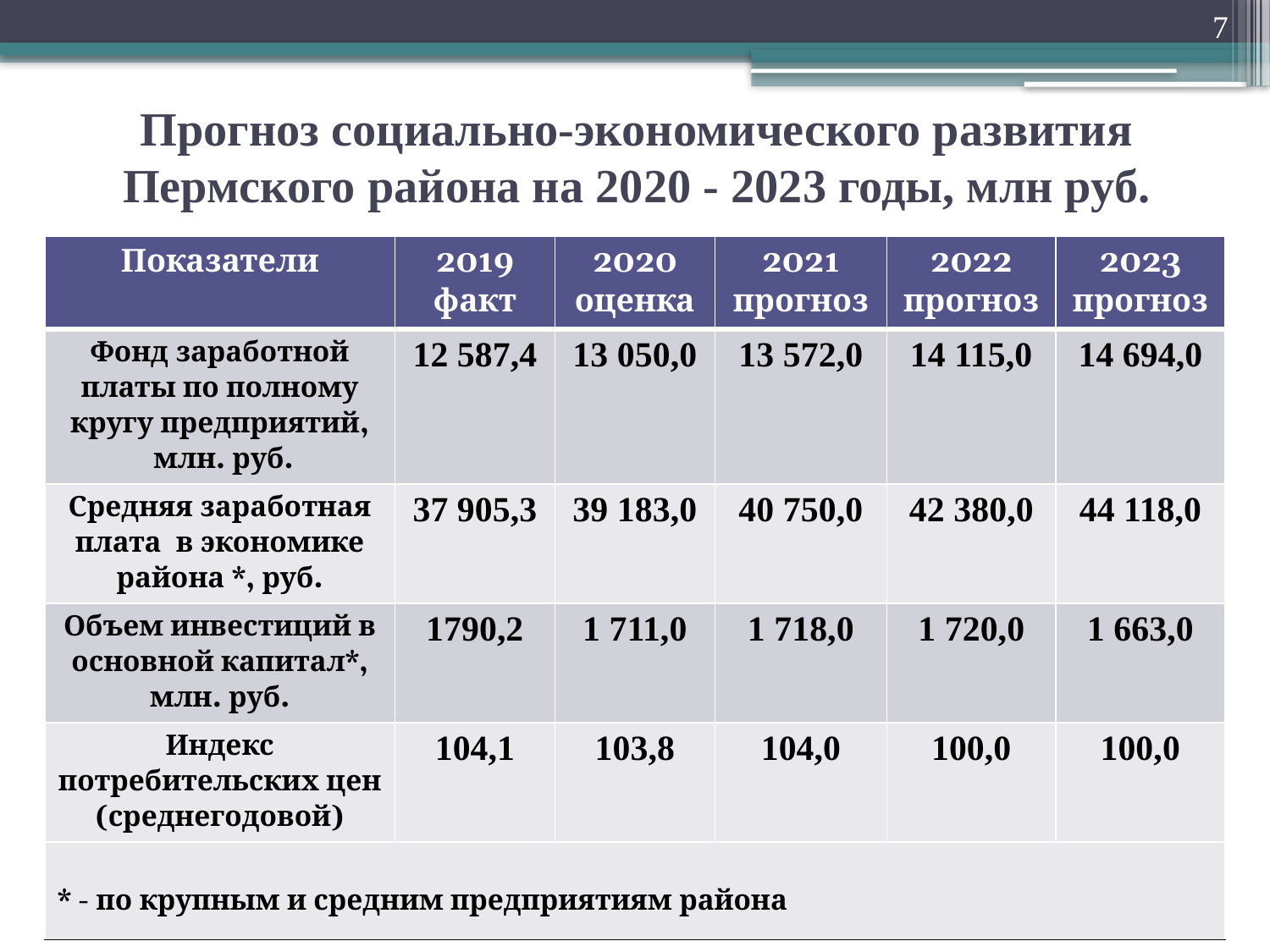

7
# Прогноз социально-экономического развития Пермского района на 2020 - 2023 годы, млн руб.
| Показатели | 2019 факт | 2020 оценка | 2021 прогноз | 2022 прогноз | 2023 прогноз |
| --- | --- | --- | --- | --- | --- |
| Фонд заработной платы по полному кругу предприятий, млн. руб. | 12 587,4 | 13 050,0 | 13 572,0 | 14 115,0 | 14 694,0 |
| Средняя заработная плата в экономике района \*, руб. | 37 905,3 | 39 183,0 | 40 750,0 | 42 380,0 | 44 118,0 |
| Объем инвестиций в основной капитал\*, млн. руб. | 1790,2 | 1 711,0 | 1 718,0 | 1 720,0 | 1 663,0 |
| Индекс потребительских цен (среднегодовой) | 104,1 | 103,8 | 104,0 | 100,0 | 100,0 |
| \* - по крупным и средним предприятиям района |  |  |  |  |  |